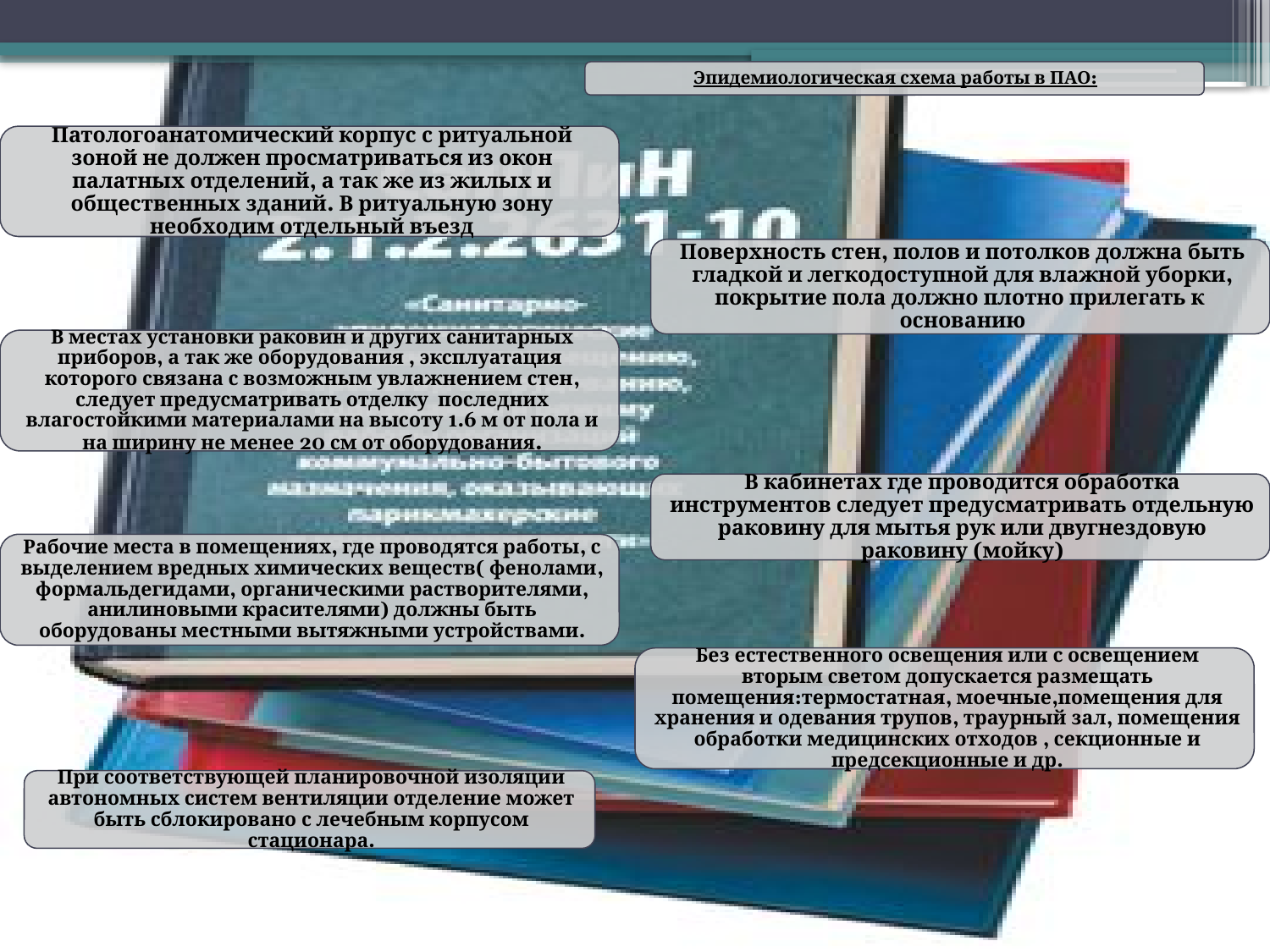

Эпидемиологическая схема работы в ПАО:
Патологоанатомический корпус с ритуальной зоной не должен просматриваться из окон палатных отделений, а так же из жилых и общественных зданий. В ритуальную зону необходим отдельный въезд
Поверхность стен, полов и потолков должна быть гладкой и легкодоступной для влажной уборки, покрытие пола должно плотно прилегать к  основанию
В местах установки раковин и других санитарных приборов, а так же оборудования , эксплуатация  которого связана с возможным увлажнением стен, следует предусматривать отделку  последних влагостойкими материалами на высоту 1.6 м от пола и на ширину не менее 20 см от оборудования.
В кабинетах где проводится обработка инструментов следует предусматривать отдельную раковину для мытья рук или двугнездовую раковину (мойку)
Рабочие места в помещениях, где проводятся работы, с выделением вредных химических веществ( фенолами, формальдегидами, органическими растворителями, анилиновыми красителями) должны быть оборудованы местными вытяжными устройствами.
Без естественного освещения или с освещением вторым светом допускается размещать помещения:термостатная, моечные,помещения для хранения и одевания трупов, траурный зал, помещения обработки медицинских отходов , секционные и предсекционные и др.
При соответствующей планировочной изоляции автономных систем вентиляции отделение может быть сблокировано с лечебным корпусом стационара.